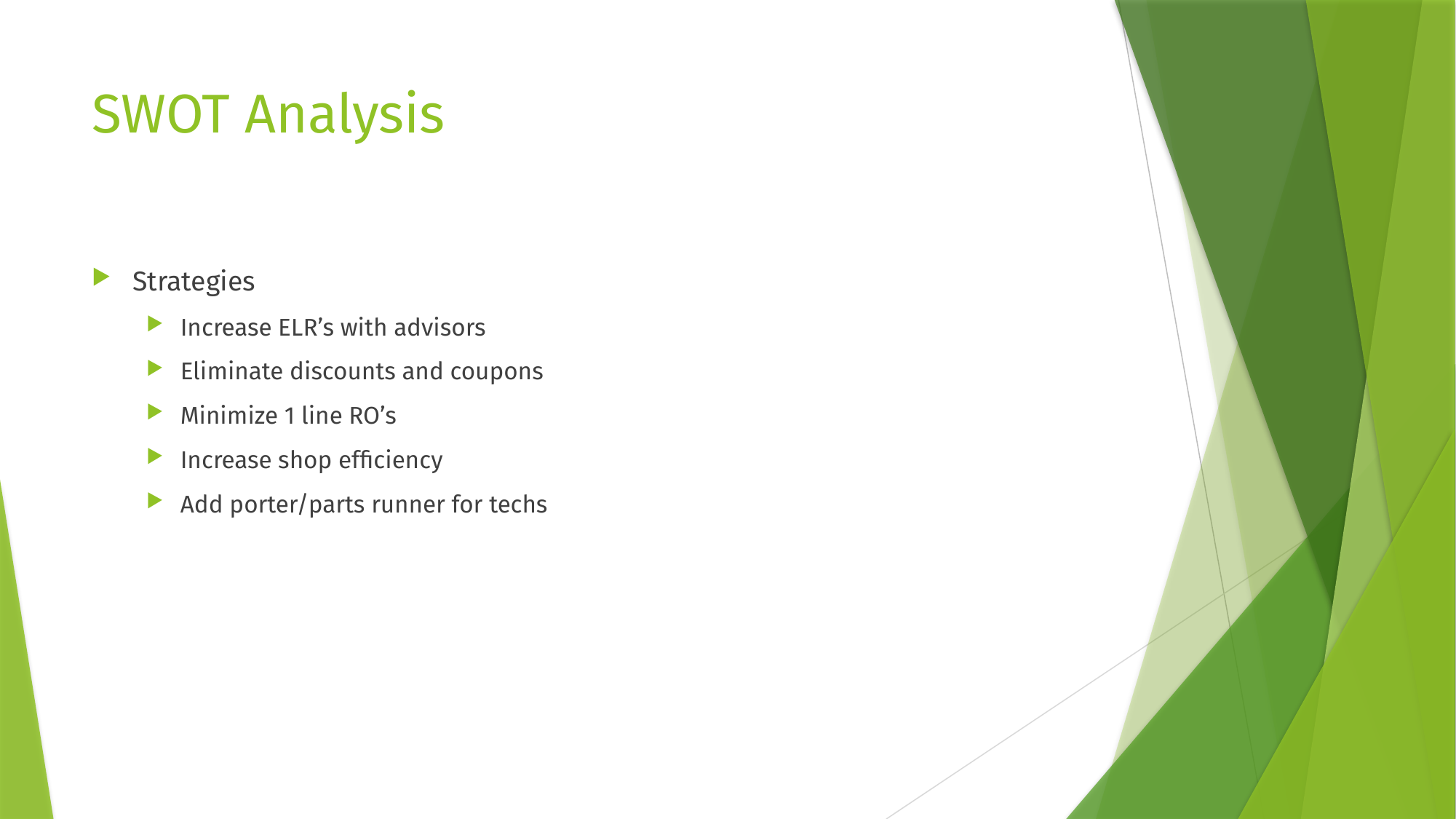

# SWOT Analysis
Strategies
Increase ELR’s with advisors
Eliminate discounts and coupons
Minimize 1 line RO’s
Increase shop efficiency
Add porter/parts runner for techs